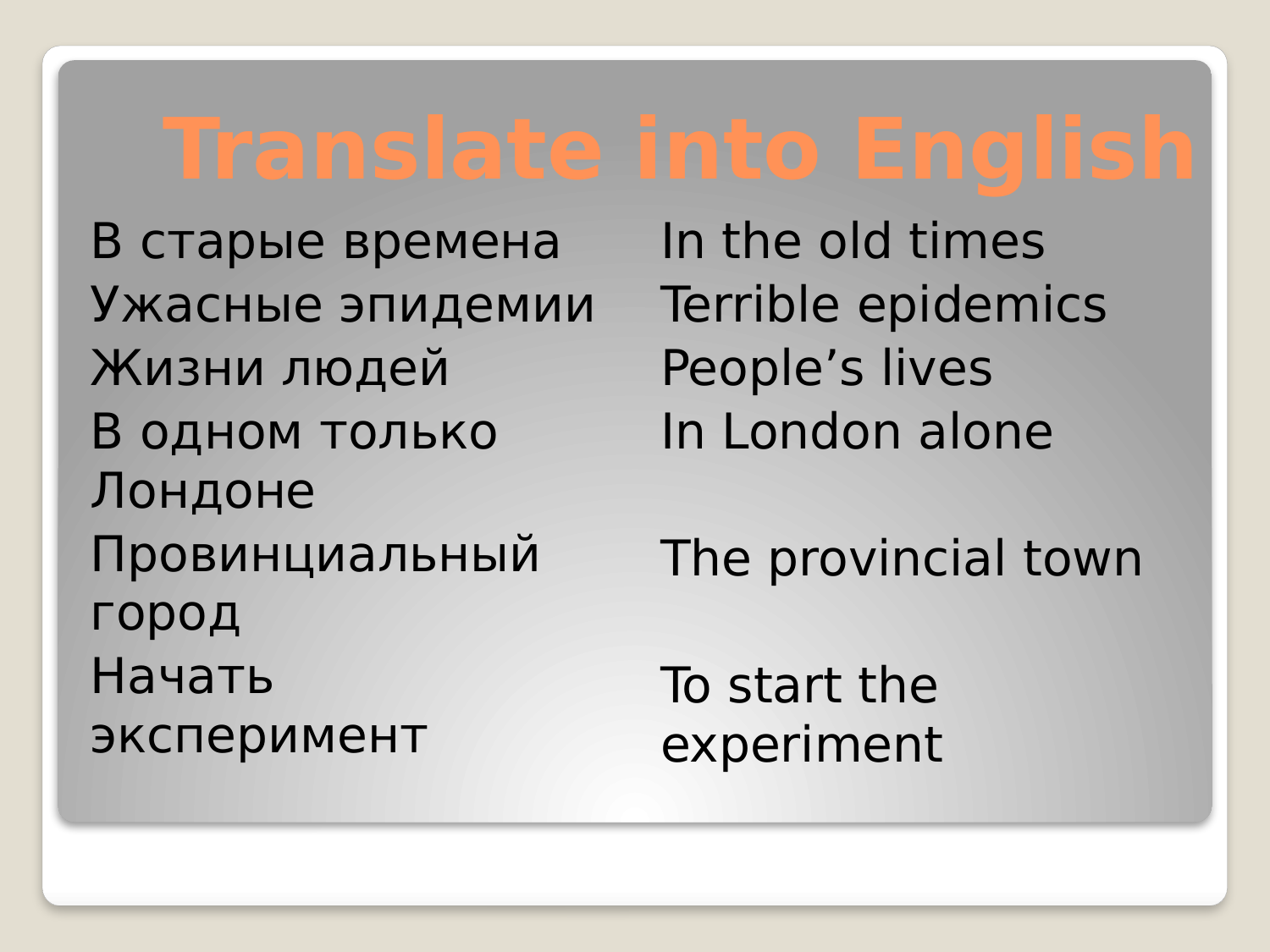

# Translate into English
В старые времена
Ужасные эпидемии
Жизни людей
В одном только Лондоне
Провинциальный город
Начать эксперимент
In the old times
Terrible epidemics
People’s lives
In London alone

The provincial town

To start the experiment